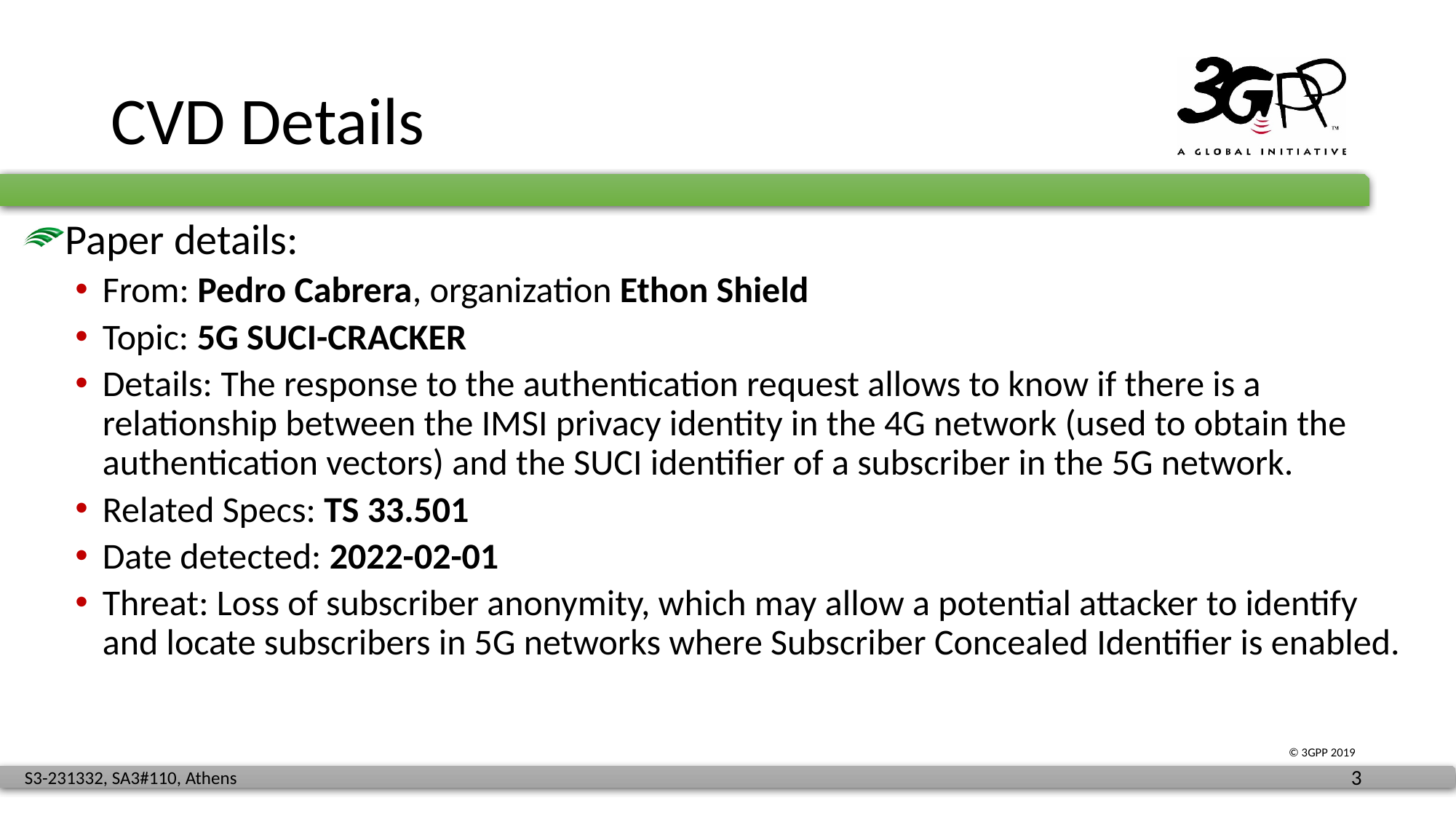

# CVD Details
Paper details:
From: Pedro Cabrera, organization Ethon Shield
Topic: 5G SUCI-CRACKER
Details: The response to the authentication request allows to know if there is a relationship between the IMSI privacy identity in the 4G network (used to obtain the authentication vectors) and the SUCI identifier of a subscriber in the 5G network.
Related Specs: TS 33.501
Date detected: 2022-02-01
Threat: Loss of subscriber anonymity, which may allow a potential attacker to identify and locate subscribers in 5G networks where Subscriber Concealed Identifier is enabled.